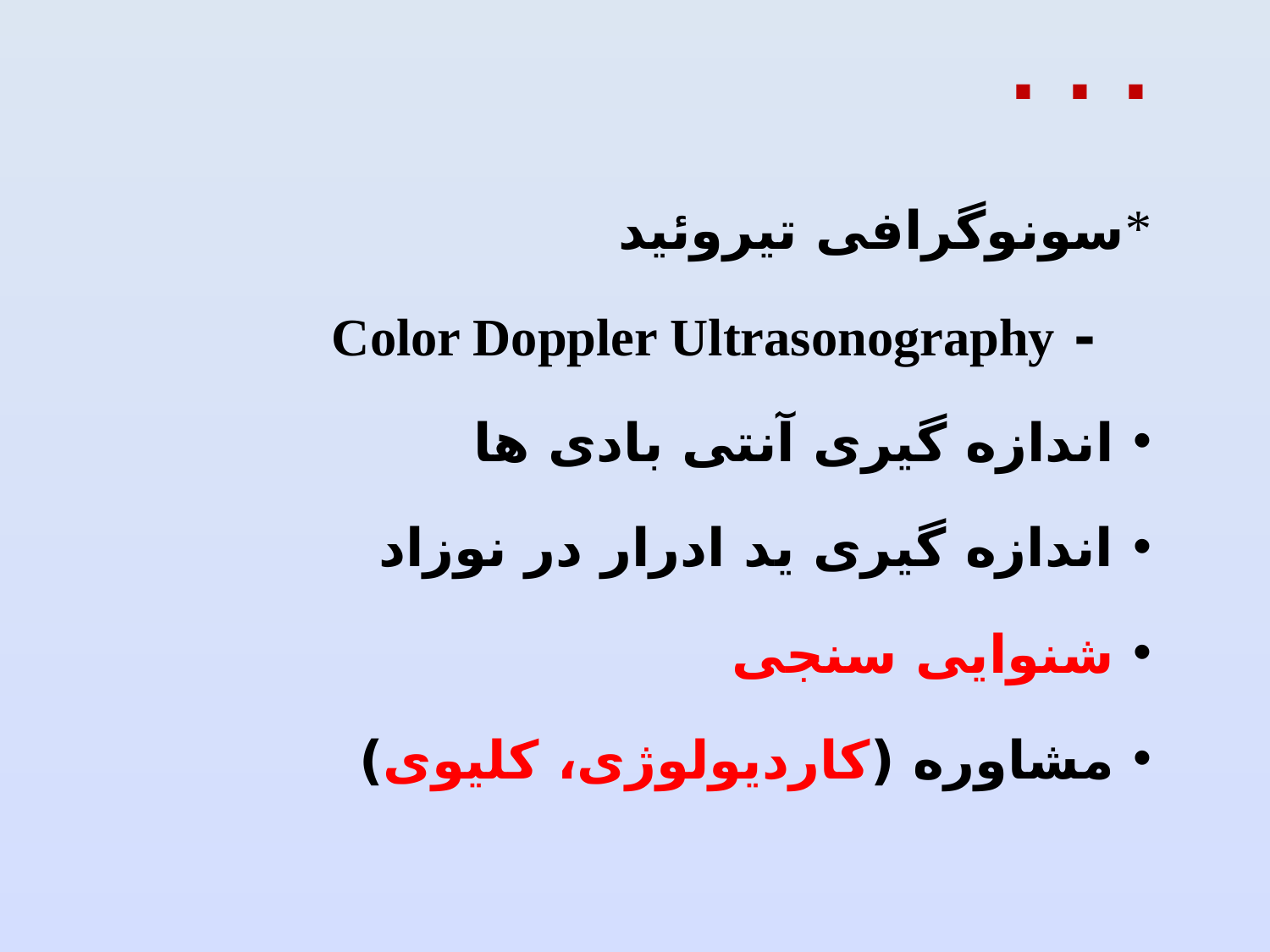

. . .
سونوگرافی تیروئید
   - Color Doppler Ultrasonography
 اندازه گیری آنتی بادی ها
 اندازه گیری ید ادرار در نوزاد
 شنوایی سنجی
 مشاوره (کاردیولوژی، کلیوی)